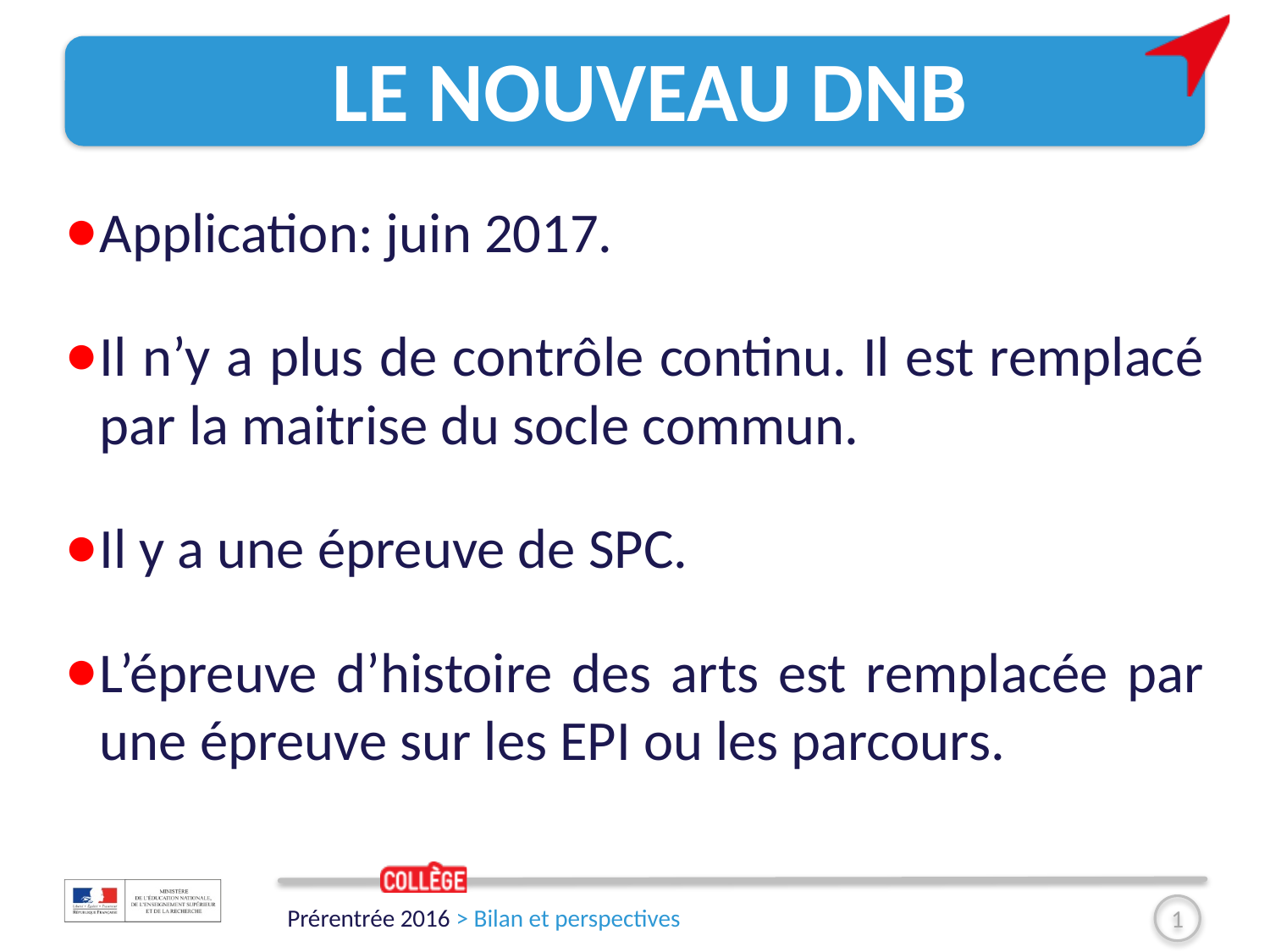

# LE NOUVEAU DNB
Application: juin 2017.
Il n’y a plus de contrôle continu. Il est remplacé par la maitrise du socle commun.
Il y a une épreuve de SPC.
L’épreuve d’histoire des arts est remplacée par une épreuve sur les EPI ou les parcours.